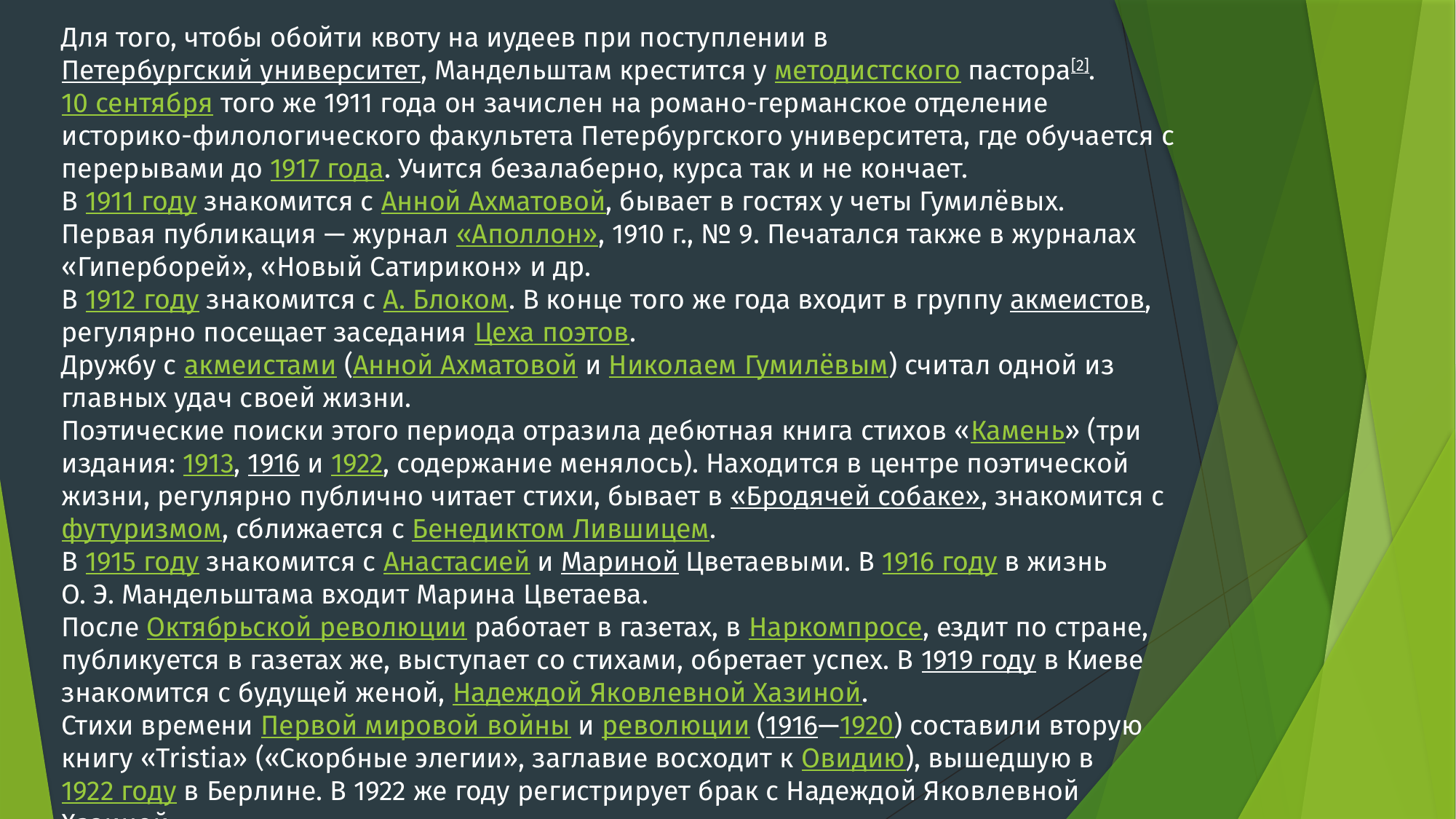

Для того, чтобы обойти квоту на иудеев при поступлении в Петербургский университет, Мандельштам крестится у методистского пастора[2]. 10 сентября того же 1911 года он зачислен на романо-германское отделение историко-филологического факультета Петербургского университета, где обучается с перерывами до 1917 года. Учится безалаберно, курса так и не кончает.
В 1911 году знакомится с Анной Ахматовой, бывает в гостях у четы Гумилёвых.
Первая публикация — журнал «Аполлон», 1910 г., № 9. Печатался также в журналах «Гиперборей», «Новый Сатирикон» и др.
В 1912 году знакомится с А. Блоком. В конце того же года входит в группу акмеистов, регулярно посещает заседания Цеха поэтов.
Дружбу с акмеистами (Анной Ахматовой и Николаем Гумилёвым) считал одной из главных удач своей жизни.
Поэтические поиски этого периода отразила дебютная книга стихов «Камень» (три издания: 1913, 1916 и 1922, содержание менялось). Находится в центре поэтической жизни, регулярно публично читает стихи, бывает в «Бродячей собаке», знакомится с футуризмом, сближается с Бенедиктом Лившицем.
В 1915 году знакомится с Анастасией и Мариной Цветаевыми. В 1916 году в жизнь О. Э. Мандельштама входит Марина Цветаева.
После Октябрьской революции работает в газетах, в Наркомпросе, ездит по стране, публикуется в газетах же, выступает со стихами, обретает успех. В 1919 году в Киеве знакомится с будущей женой, Надеждой Яковлевной Хазиной.
Стихи времени Первой мировой войны и революции (1916—1920) составили вторую книгу «Tristia» («Скорбные элегии», заглавие восходит к Овидию), вышедшую в 1922 году в Берлине. В 1922 же году регистрирует брак с Надеждой Яковлевной Хазиной